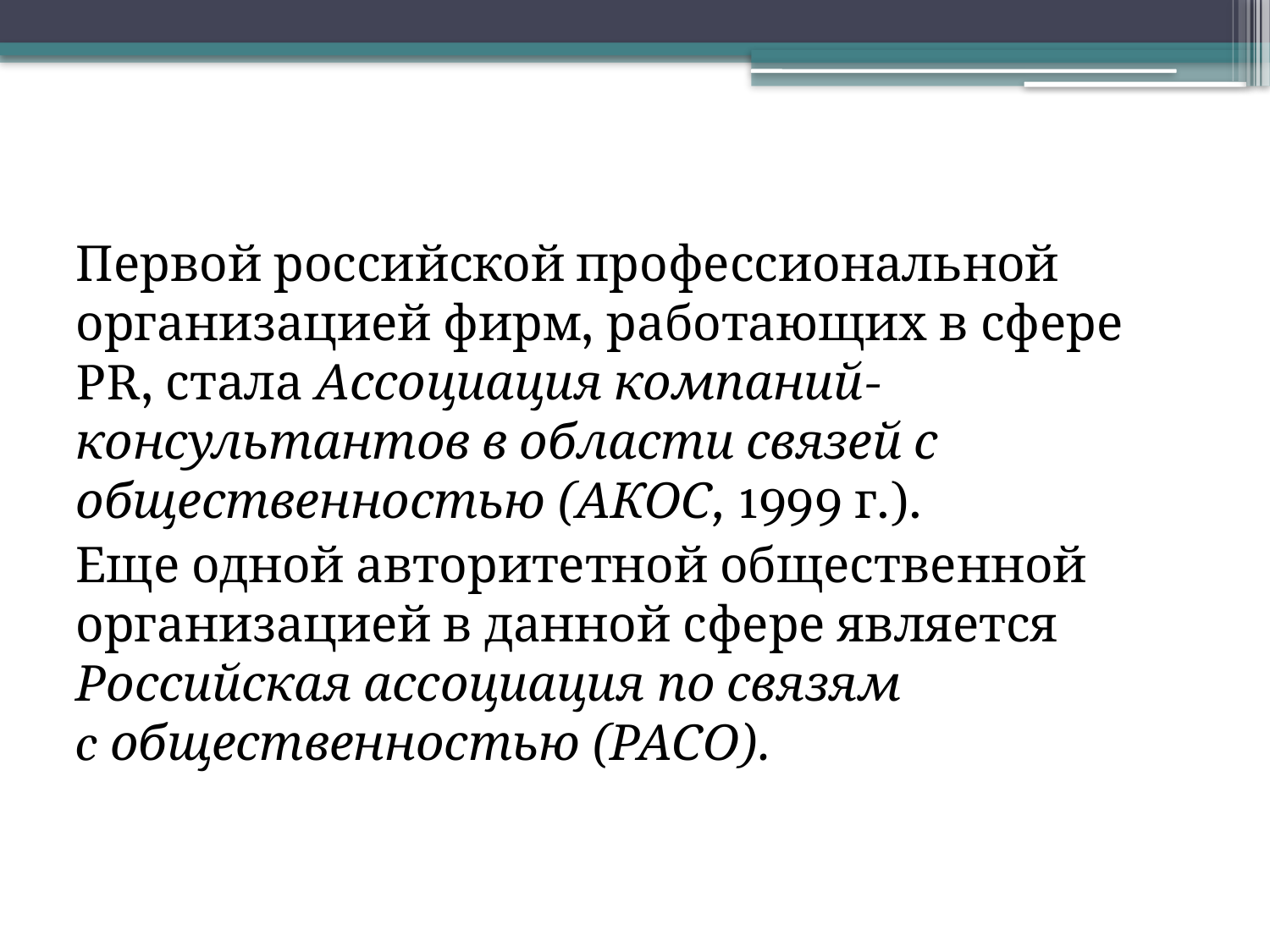

Первой российской профессиональной организацией фирм, работающих в сфере PR, стала Ассоциация компаний-консультантов в области связей с общественностью (АКОС, 1999 г.).
Еще одной авторитетной общественной организацией в данной сфере является Российская ассоциация по связям
c общественностью (РАСО).